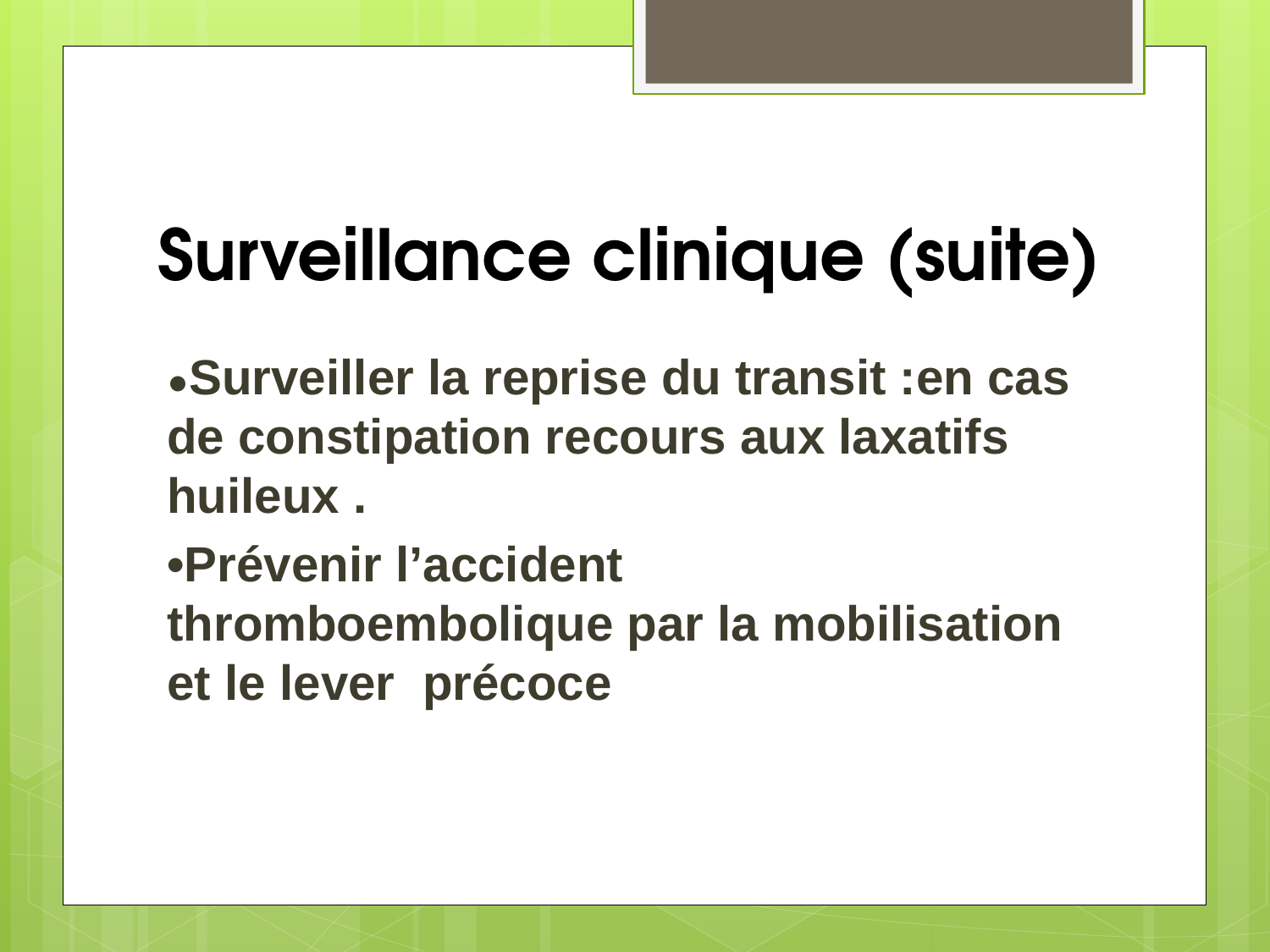

# Surveillance clinique (suite)
•Surveiller la reprise du transit :en cas de constipation recours aux laxatifs huileux .
•Prévenir l’accident  thromboembolique par la mobilisation et le lever  précoce